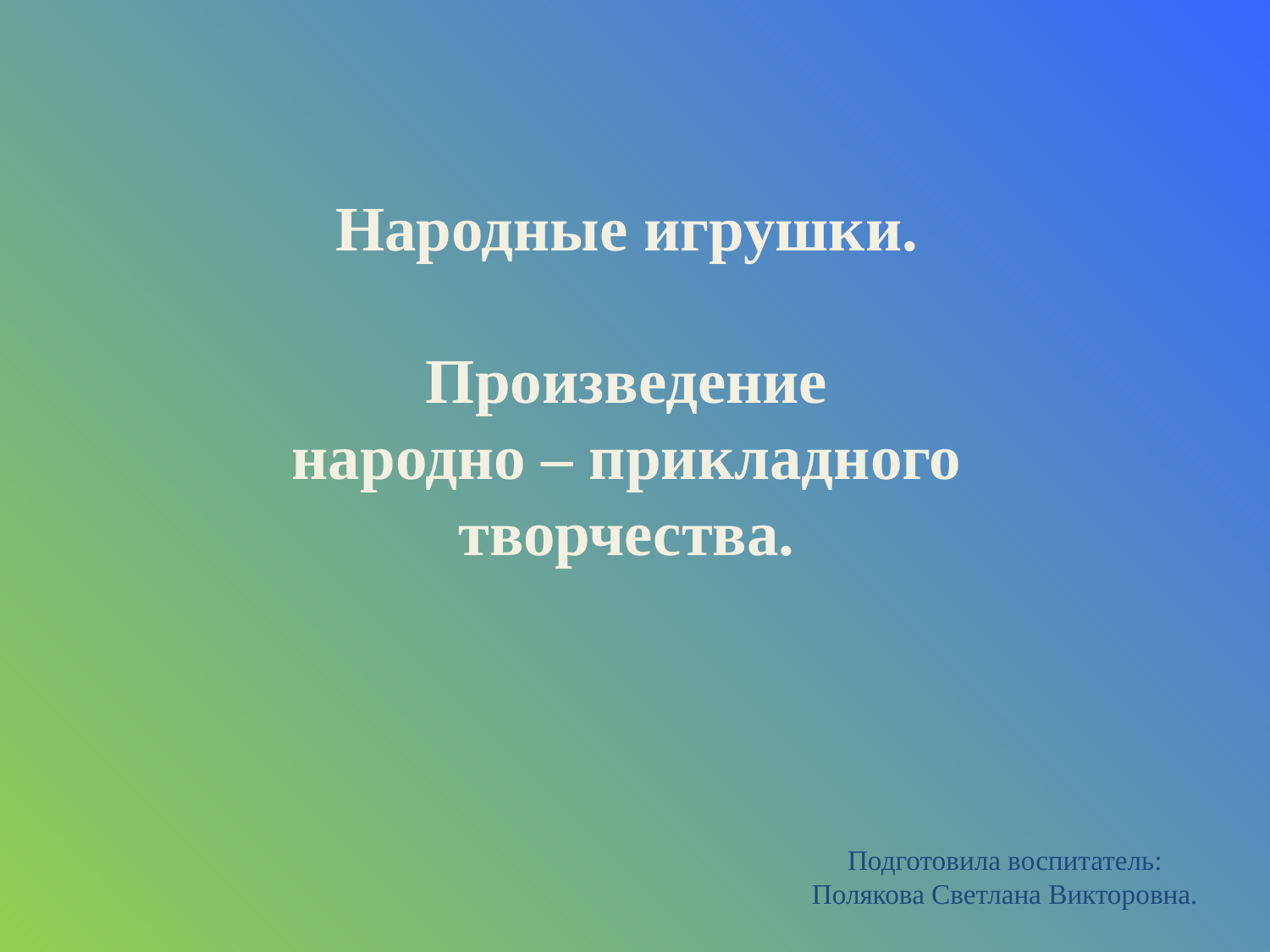

# Народные игрушки. Произведение народно – прикладного творчества.
Подготовила воспитатель: Полякова Светлана Викторовна.